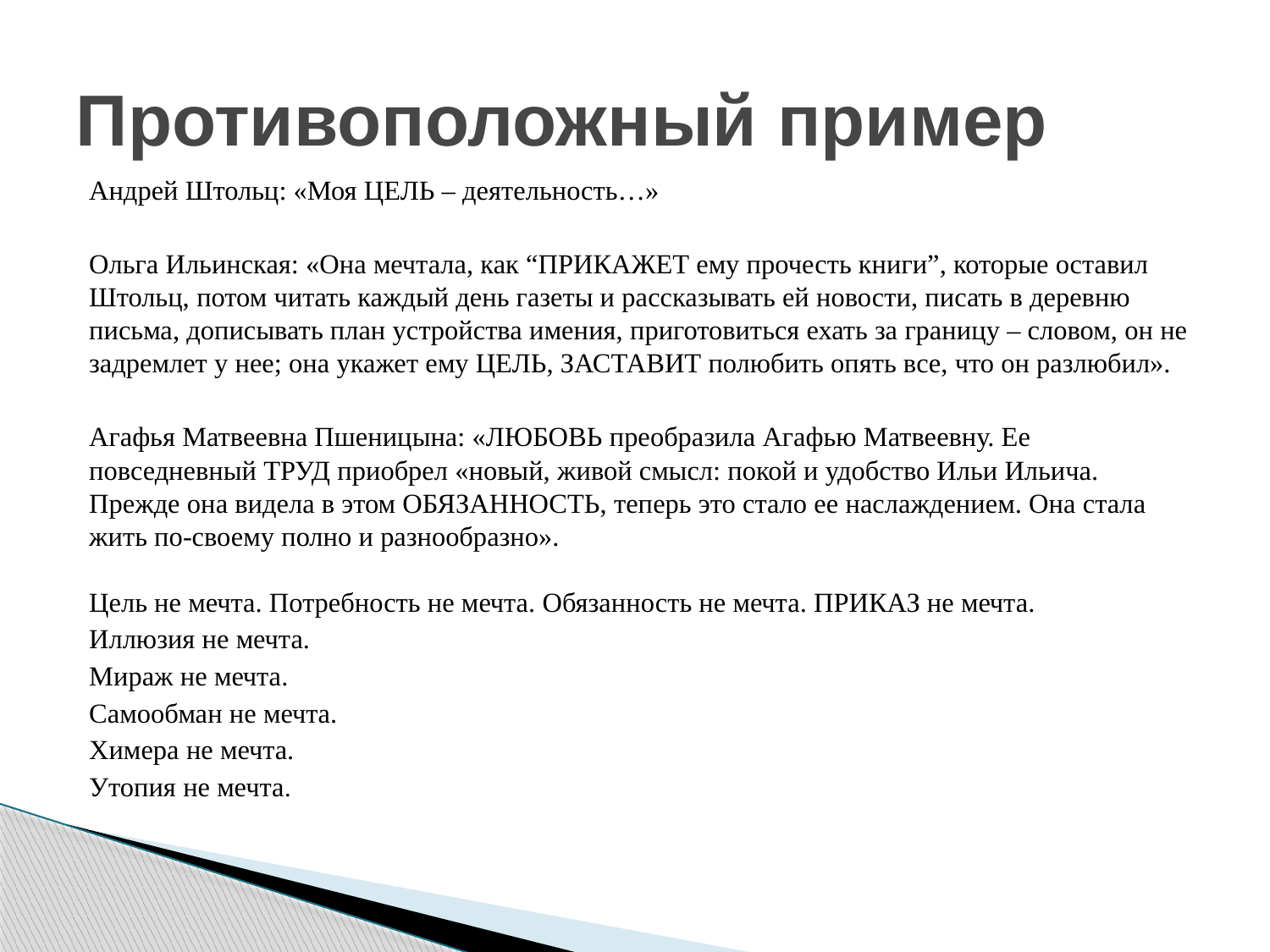

# Противоположный пример
Андрей Штольц: «Моя ЦЕЛЬ – деятельность…»

Ольга Ильинская: «Она мечтала, как “ПРИКАЖЕТ ему прочесть книги”, которые оставил Штольц, потом читать каждый день газеты и рассказывать ей новости, писать в деревню письма, дописывать план устройства имения, приготовиться ехать за границу – словом, он не задремлет у нее; она укажет ему ЦЕЛЬ, ЗАСТАВИТ полюбить опять все, что он разлюбил».

Агафья Матвеевна Пшеницына: «ЛЮБОВЬ преобразила Агафью Матвеевну. Ее повседневный ТРУД приобрел «новый, живой смысл: покой и удобство Ильи Ильича. Прежде она видела в этом ОБЯЗАННОСТЬ, теперь это стало ее наслаждением. Она стала жить по-своему полно и разнообразно».
Цель не мечта. Потребность не мечта. Обязанность не мечта. ПРИКАЗ не мечта.
Иллюзия не мечта.
Мираж не мечта.
Самообман не мечта.
Химера не мечта.
Утопия не мечта.